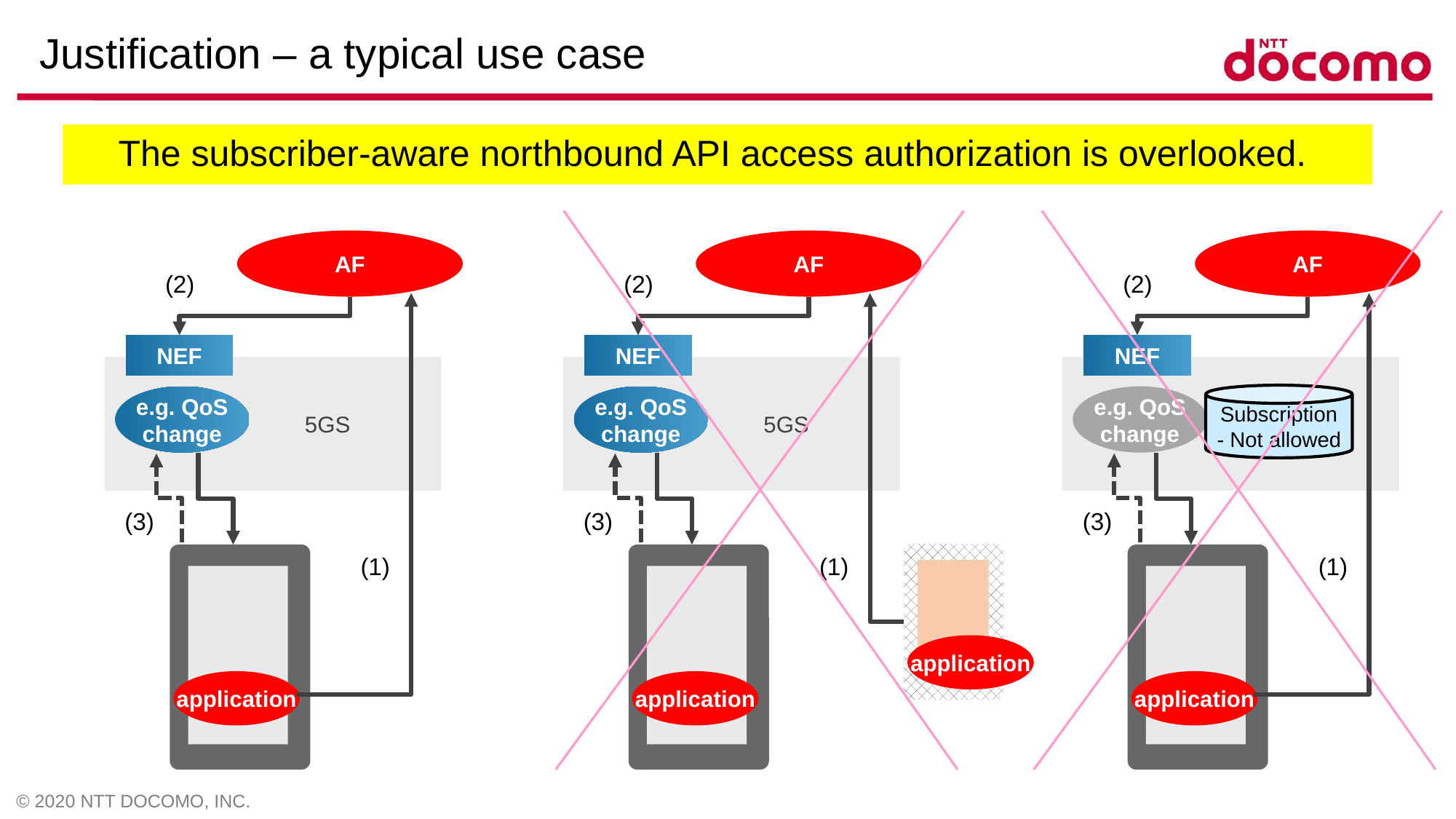

# Justification – a typical use case
The subscriber-aware northbound API access authorization is overlooked.
AF
AF
AF
(2)
(2)
(2)
NEF
NEF
NEF
	5GS
	5GS

Subscription
- Not allowed
e.g. QoS
change
e.g. QoS
change
e.g. QoS
change
(3)
(3)
(3)

(1)
(1)
(1)

application
application
application
application